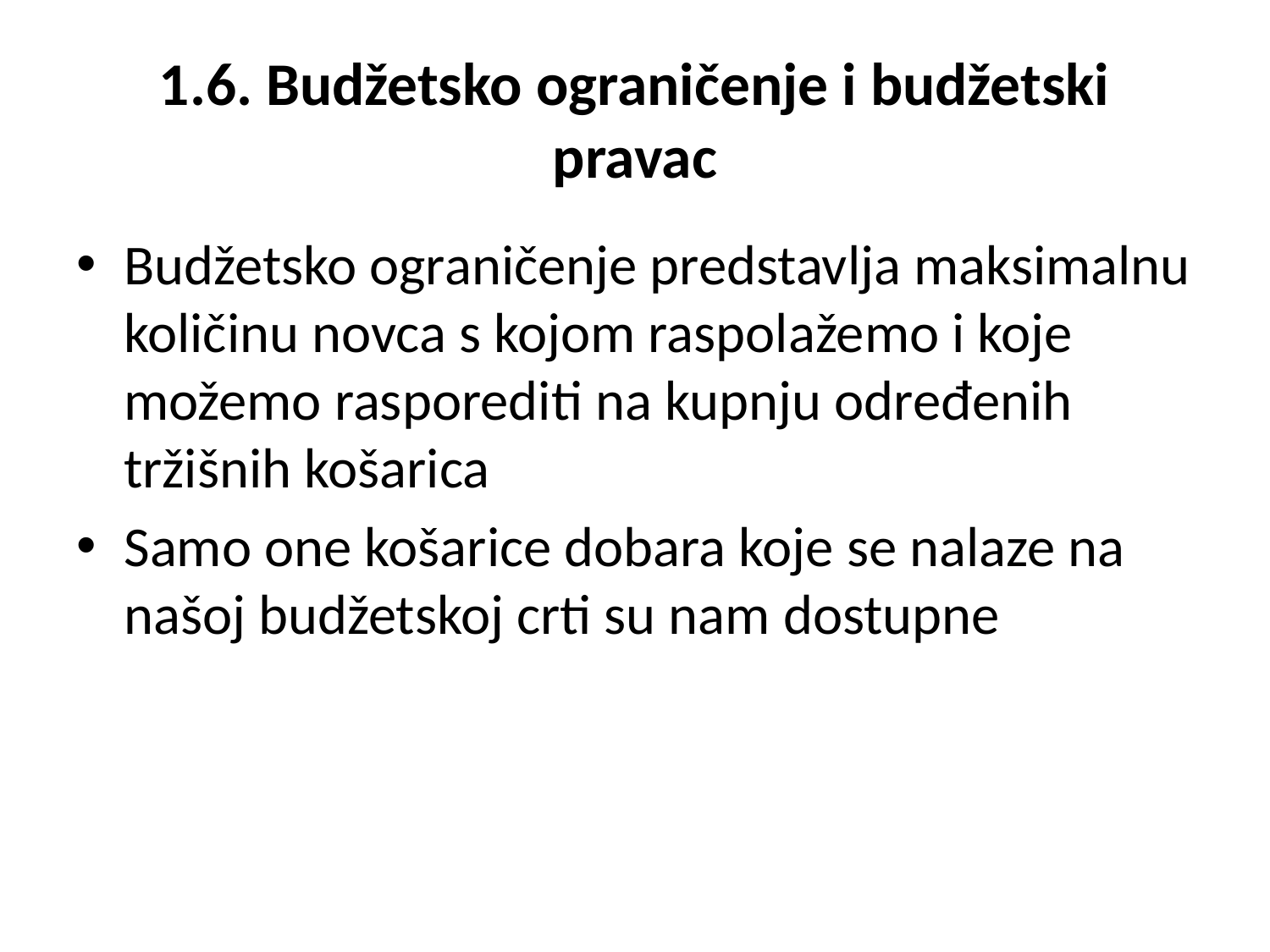

# 1.6. Budžetsko ograničenje i budžetski pravac
Budžetsko ograničenje predstavlja maksimalnu količinu novca s kojom raspolažemo i koje možemo rasporediti na kupnju određenih tržišnih košarica
Samo one košarice dobara koje se nalaze na našoj budžetskoj crti su nam dostupne